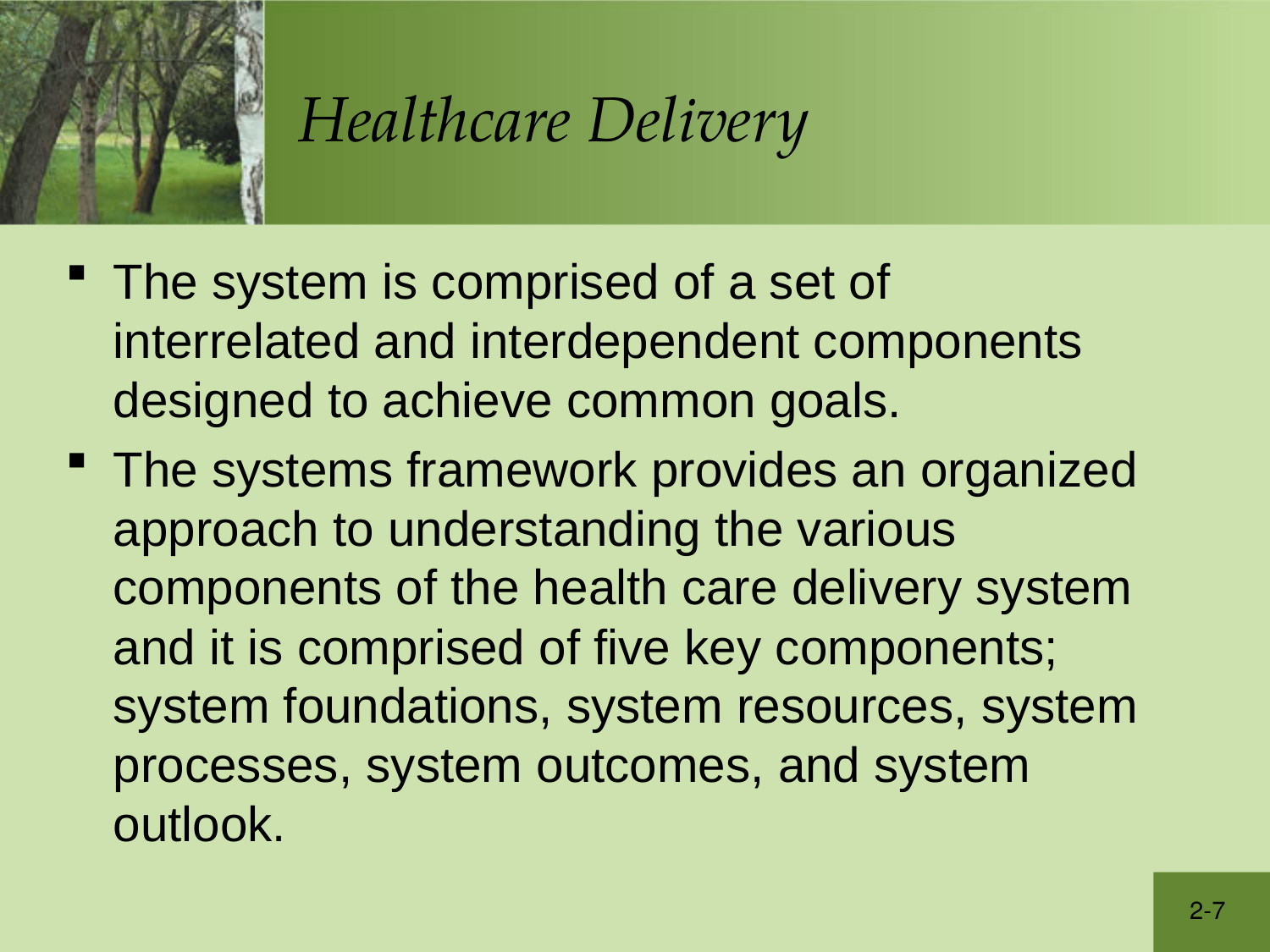

# Healthcare Delivery
The system is comprised of a set of interrelated and interdependent components designed to achieve common goals.
The systems framework provides an organized approach to understanding the various components of the health care delivery system and it is comprised of five key components; system foundations, system resources, system processes, system outcomes, and system outlook.
2-7